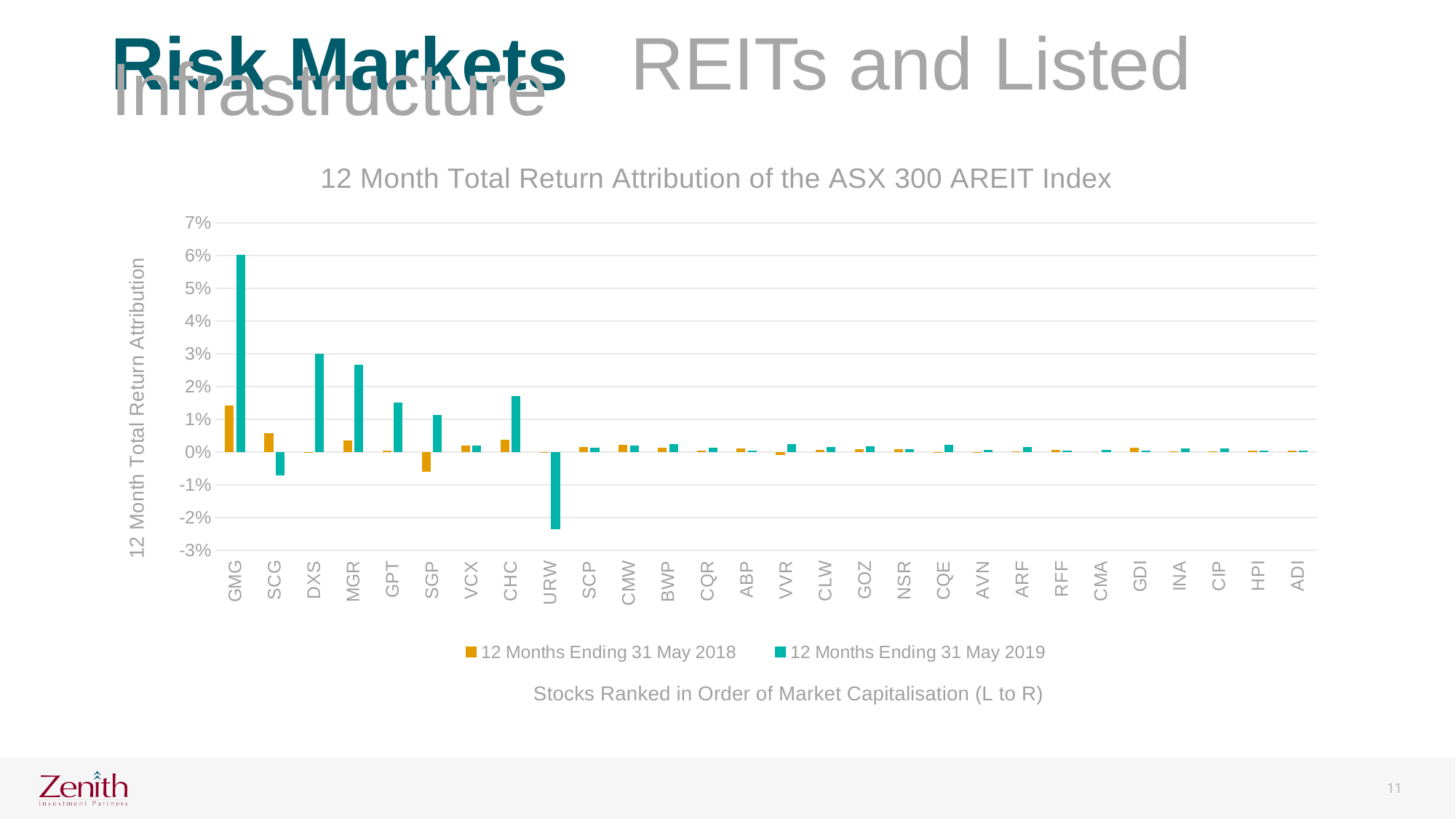

Risk Markets   REITs and Listed Infrastructure

### Chart: 12 Month Total Return Attribution of the ASX 300 AREIT Index

| Category | 12 Months Ending 31 May 2018 | 12 Months Ending 31 May 2019 |
|---|---|---|
| GMG | 0.014292970588235306 | 0.06020802997858673 |
| SCG | 0.005920659624413133 | -0.007188631578947377 |
| DXS | -0.00019899518768045455 | 0.030035834175935278 |
| MGR | 0.003695175438596492 | 0.026756086956521735 |
| GPT | 0.0005276335877862493 | 0.015209427435387661 |
| SGP | -0.006068453389830494 | 0.011463855421686717 |
| VCX | 0.002039384057971012 | 0.001976292134831463 |
| CHC | 0.0037483304042179237 | 0.017134034536891676 |
| URW | -0.00018004073319755396 | -0.023519918422841603 |
| SCP | 0.0016655844155844125 | 0.0013105081300812992 |
| CMW | 0.00227924608088428 | 0.0021384597849976963 |
| BWP | 0.0013397565789473689 | 0.0024089625 |
| CQR | 0.0004000000000000008 | 0.0013670900473933651 |
| ABP | 0.0011976428571428578 | 0.000476171875 |
| VVR | -0.0007686224066390046 | 0.002521717073170732 |
| CLW | 0.0006042975606689583 | 0.0016645127515920862 |
| GOZ | 0.0008832732783187374 | 0.0019209693695399722 |
| NSR | 0.0009349140815483044 | 0.0008858129181292761 |
| CQE | 1.1028880866426148e-05 | 0.0021967680608365016 |
| AVN | -5.949999999999935e-05 | 0.0006336547085201801 |
| ARF | 0.00021524999999999995 | 0.0015471917808219176 |
| RFF | 0.0007145407699555401 | 0.0005007974996689378 |
| CMA | 0.0 | 0.000649208560001282 |
| GDI | 0.0014026190476190464 | 0.0005472433460076043 |
| INA | 0.00023390334572490748 | 0.0012026865671641792 |
| CIP | 0.0002936964906922667 | 0.0011002286012136364 |
| HPI | 0.0004555737704918033 | 0.0005248000000000004 |
| ADI | 0.0005022222222222223 | 0.00037937007874015754 |